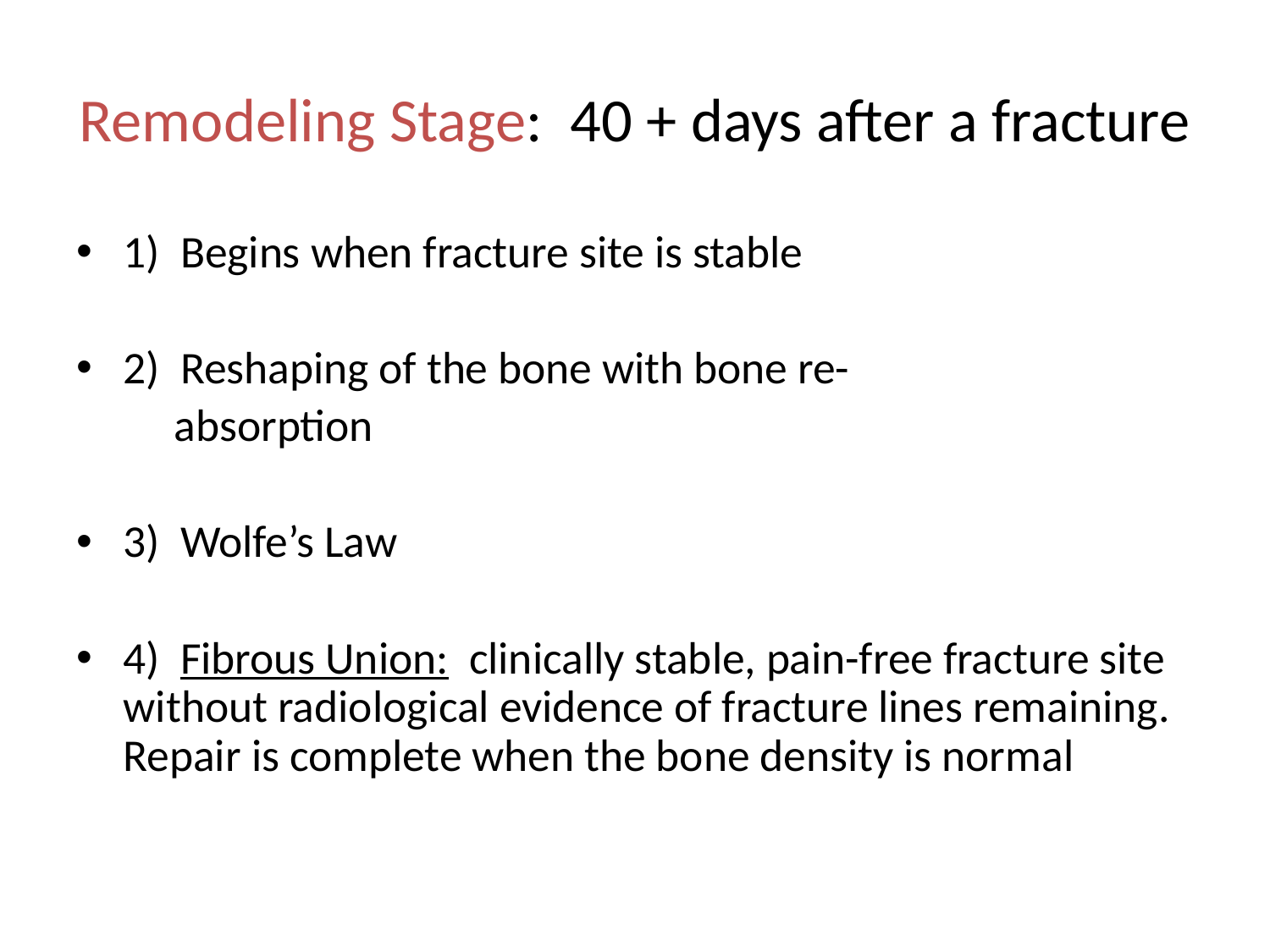

# Remodeling Stage:  40 + days after a fracture
1)  Begins when fracture site is stable

2)  Reshaping of the bone with bone re-
	     absorption

3)  Wolfe’s Law

4)  Fibrous Union:  clinically stable, pain-free fracture site without radiological evidence of fracture lines remaining.  Repair is complete when the bone density is normal